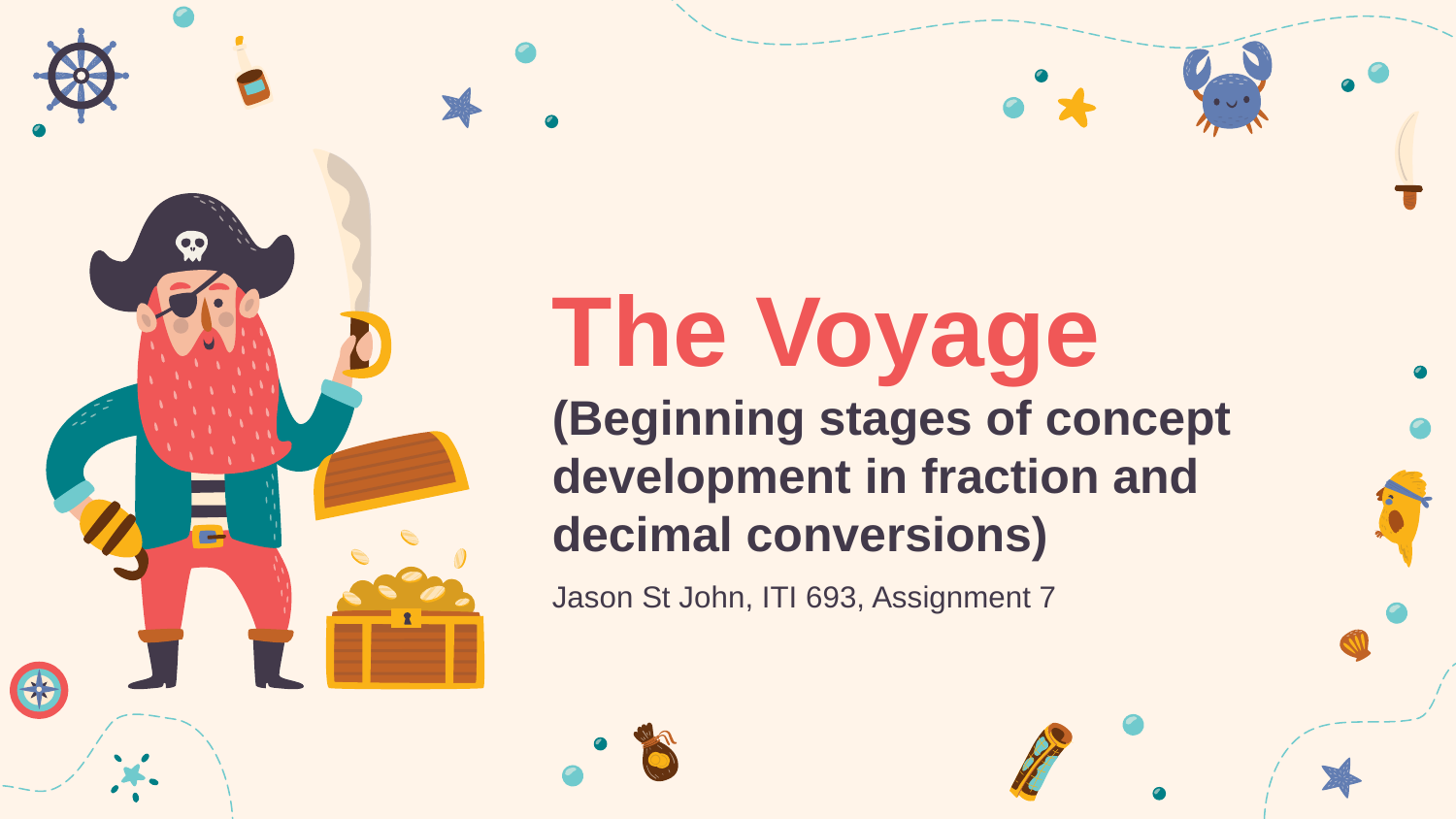

# The Voyage
(Beginning stages of concept development in fraction and decimal conversions)

Jason St John, ITI 693, Assignment 7